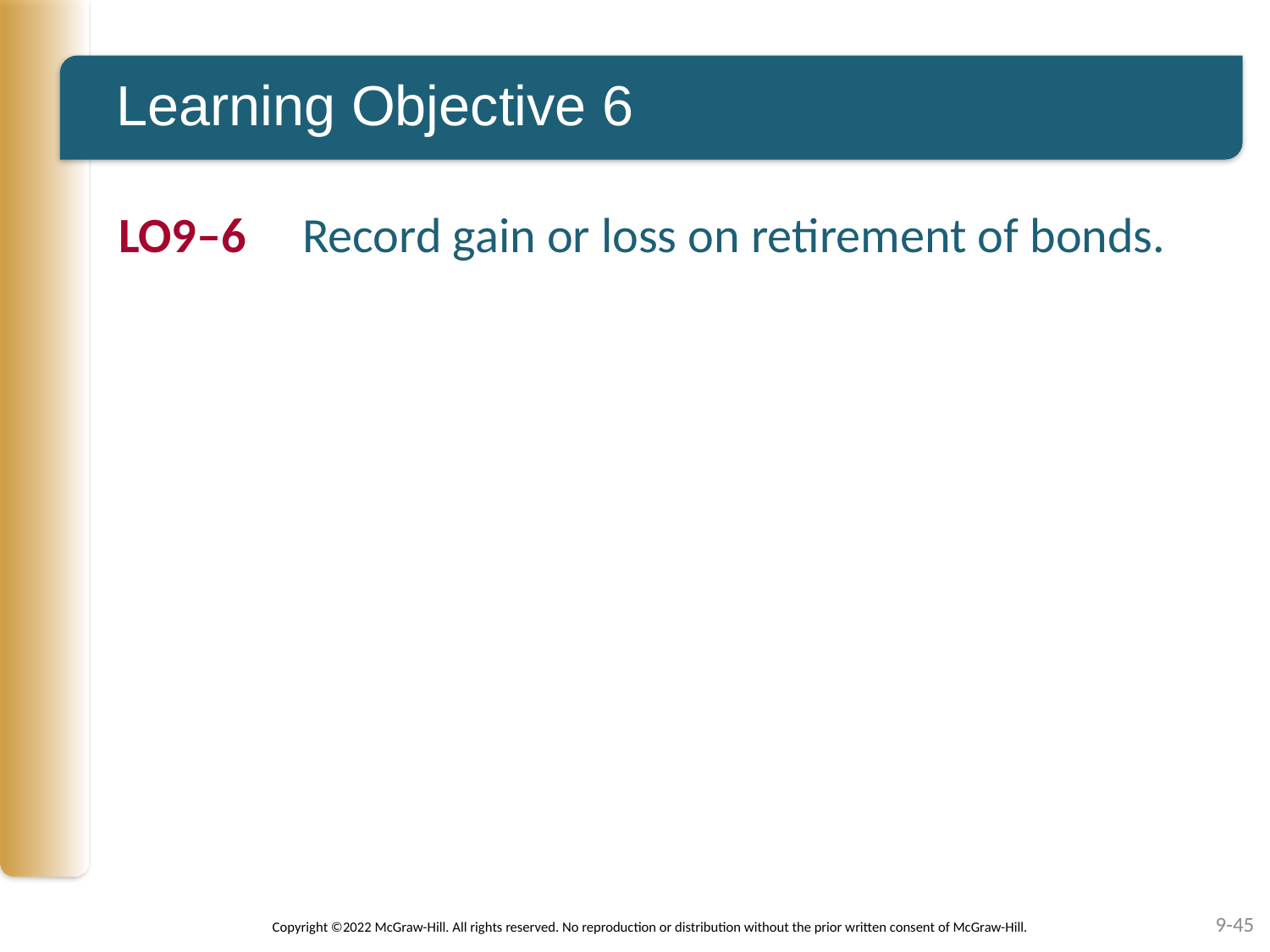

# Learning Objective 6
LO9–6     Record gain or loss on retirement of bonds.
9-45
Copyright ©2022 McGraw-Hill. All rights reserved. No reproduction or distribution without the prior written consent of McGraw-Hill.